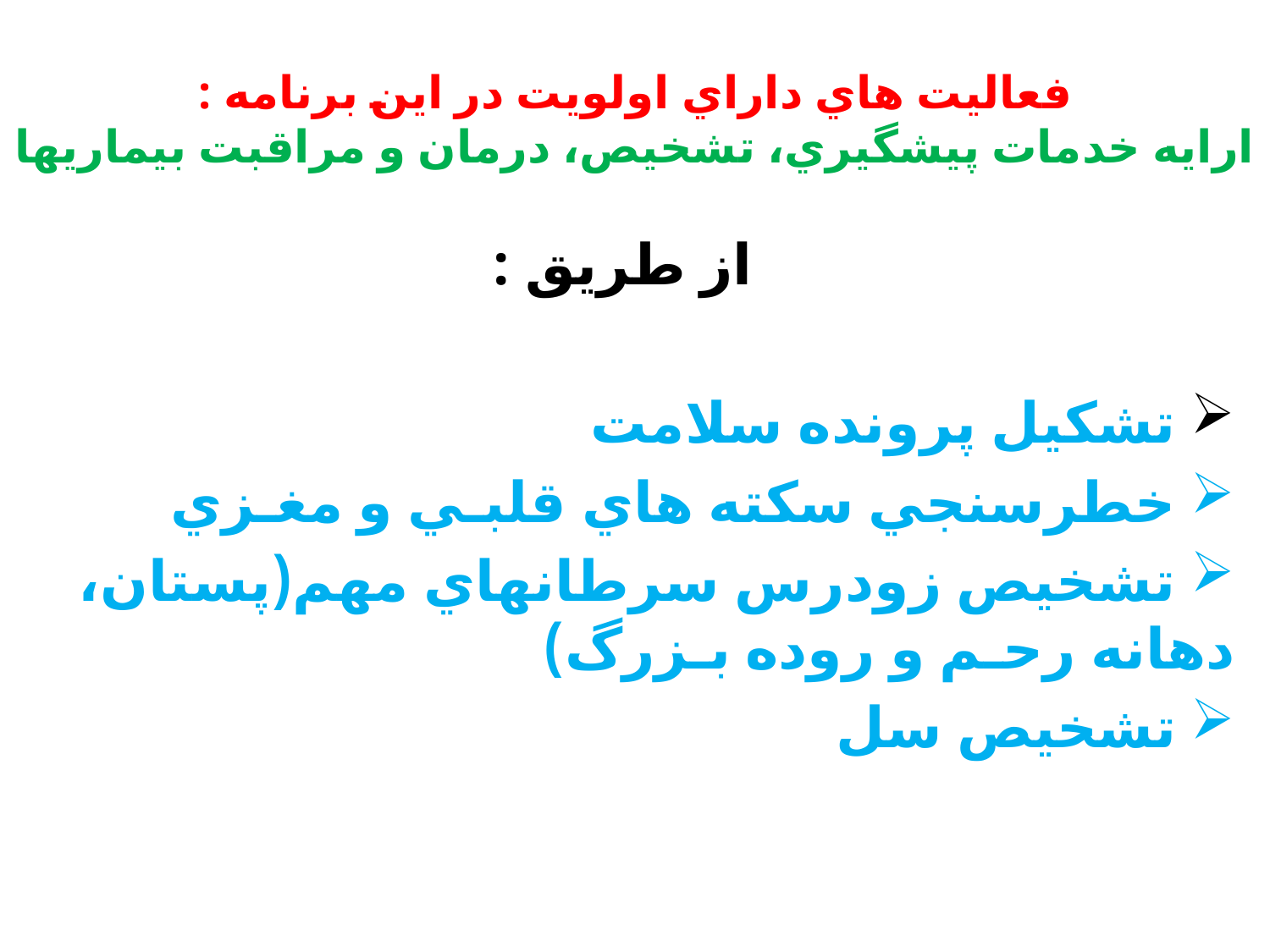

# فعاليت هاي داراي اولويت در اين برنامه : ارايه خدمات پيشگيري، تشخيص، درمان و مراقبت بيماريها
 از طريق :

 تشكيل پرونده سلامت
 خطرسنجي سكته هاي قلبـي و مغـزي
 تشخيص زودرس سرطانهاي مهم(پستان، دهانه رحـم و روده بـزرگ)
 تشخيص سل